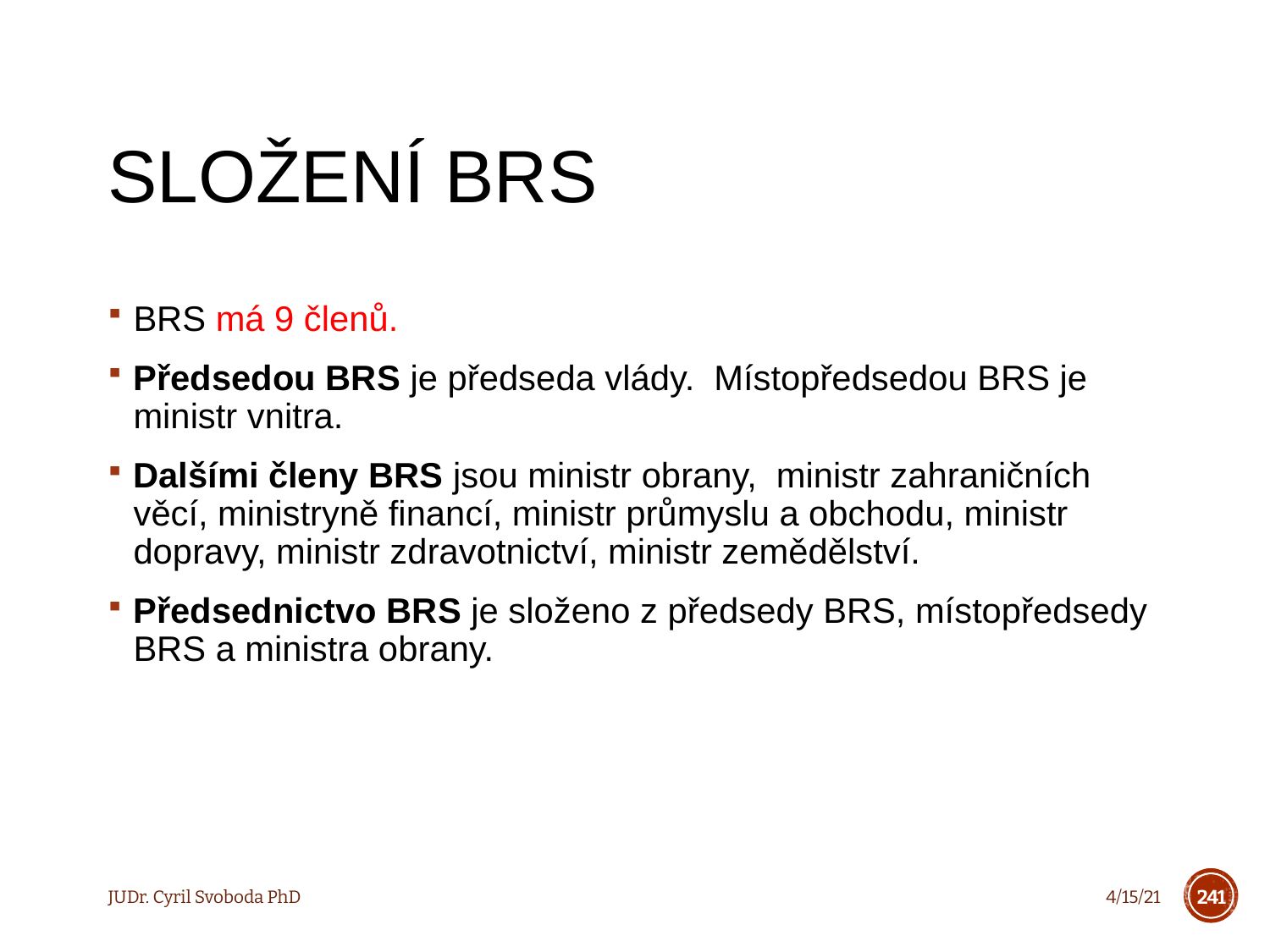

# Složení BRS
BRS má 9 členů.
Předsedou BRS je předseda vlády.  Místopředsedou BRS je ministr vnitra.
Dalšími členy BRS jsou ministr obrany,  ministr zahraničních věcí, ministryně financí, ministr průmyslu a obchodu, ministr dopravy, ministr zdravotnictví, ministr zemědělství.
Předsednictvo BRS je složeno z předsedy BRS, místopředsedy BRS a ministra obrany.
JUDr. Cyril Svoboda PhD
4/15/21
241